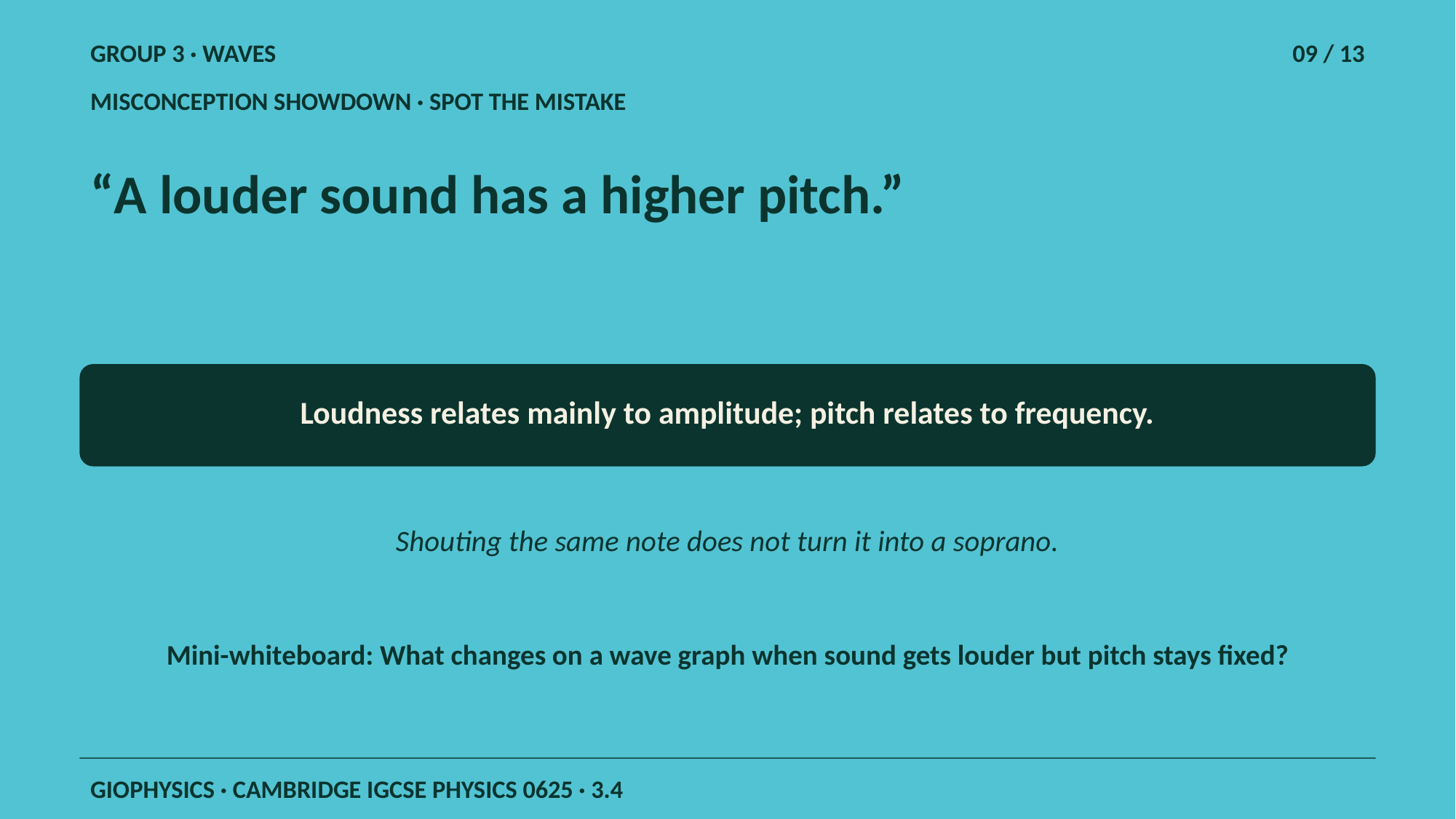

GROUP 3 · WAVES
09 / 13
MISCONCEPTION SHOWDOWN · SPOT THE MISTAKE
“A louder sound has a higher pitch.”

Loudness relates mainly to amplitude; pitch relates to frequency.
Shouting the same note does not turn it into a soprano.
Mini-whiteboard: What changes on a wave graph when sound gets louder but pitch stays fixed?

GIOPHYSICS · CAMBRIDGE IGCSE PHYSICS 0625 · 3.4